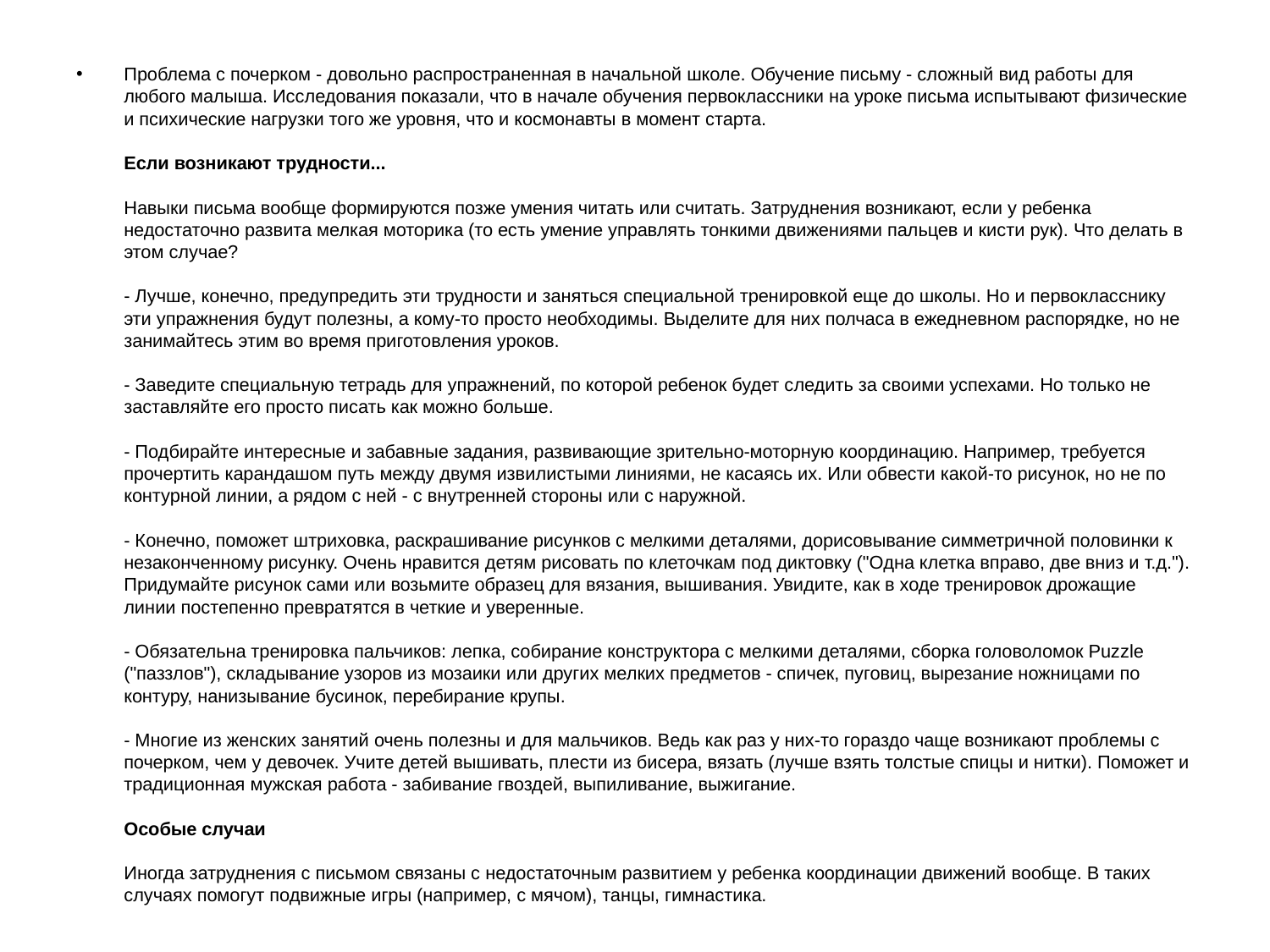

#
Проблема с почерком - довольно распространенная в начальной школе. Обучение письму - сложный вид работы для любого малыша. Исследования показали, что в начале обучения первоклассники на уроке письма испытывают физические и психические нагрузки того же уровня, что и космонавты в момент старта.
Если возникают трудности...
Навыки письма вообще формируются позже умения читать или считать. Затруднения возникают, если у ребенка недостаточно развита мелкая моторика (то есть умение управлять тонкими движениями пальцев и кисти рук). Что делать в этом случае?
- Лучше, конечно, предупредить эти трудности и заняться специальной тренировкой еще до школы. Но и первокласснику эти упражнения будут полезны, а кому-то просто необходимы. Выделите для них полчаса в ежедневном распорядке, но не занимайтесь этим во время приготовления уроков.
- Заведите специальную тетрадь для упражнений, по которой ребенок будет следить за своими успехами. Но только не заставляйте его просто писать как можно больше.
- Подбирайте интересные и забавные задания, развивающие зрительно-моторную координацию. Например, требуется прочертить карандашом путь между двумя извилистыми линиями, не касаясь их. Или обвести какой-то рисунок, но не по контурной линии, а рядом с ней - с внутренней стороны или с наружной.
- Конечно, поможет штриховка, раскрашивание рисунков с мелкими деталями, дорисовывание симметричной половинки к незаконченному рисунку. Очень нравится детям рисовать по клеточкам под диктовку ("Одна клетка вправо, две вниз и т.д."). Придумайте рисунок сами или возьмите образец для вязания, вышивания. Увидите, как в ходе тренировок дрожащие линии постепенно превратятся в четкие и уверенные.
- Обязательна тренировка пальчиков: лепка, собирание конструктора с мелкими деталями, сборка головоломок Puzzle ("паззлов"), складывание узоров из мозаики или других мелких предметов - спичек, пуговиц, вырезание ножницами по контуру, нанизывание бусинок, перебирание крупы.
- Многие из женских занятий очень полезны и для мальчиков. Ведь как раз у них-то гораздо чаще возникают проблемы с почерком, чем у девочек. Учите детей вышивать, плести из бисера, вязать (лучше взять толстые спицы и нитки). Поможет и традиционная мужская работа - забивание гвоздей, выпиливание, выжигание.
Особые случаи
Иногда затруднения с письмом связаны с недостаточным развитием у ребенка координации движений вообще. В таких случаях помогут подвижные игры (например, с мячом), танцы, гимнастика.